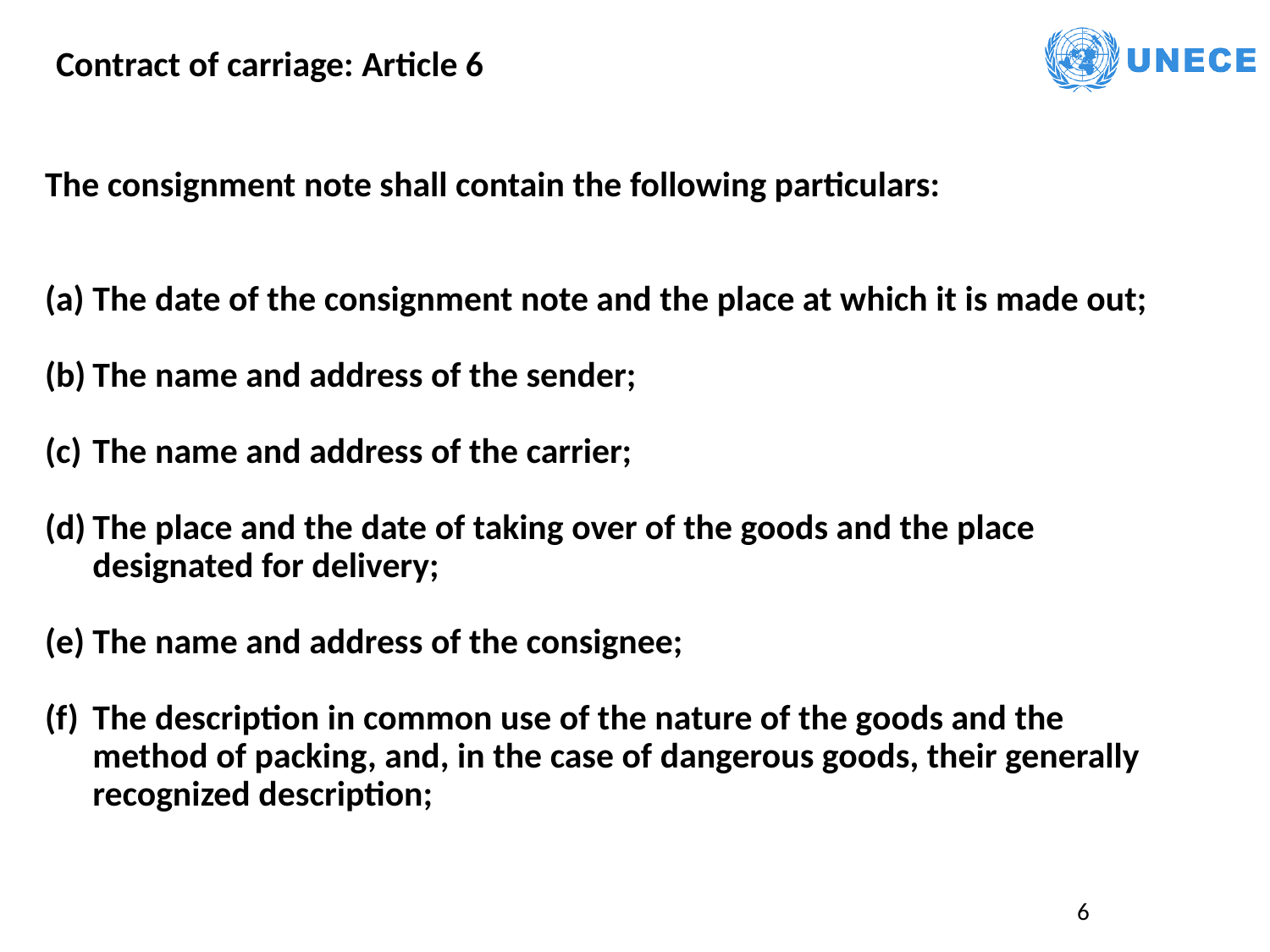

Contract of carriage: Article 6
The consignment note shall contain the following particulars:

The date of the consignment note and the place at which it is made out;

The name and address of the sender;

The name and address of the carrier;

The place and the date of taking over of the goods and the place designated for delivery;

The name and address of the consignee;

The description in common use of the nature of the goods and the method of packing, and, in the case of dangerous goods, their generally recognized description;

6